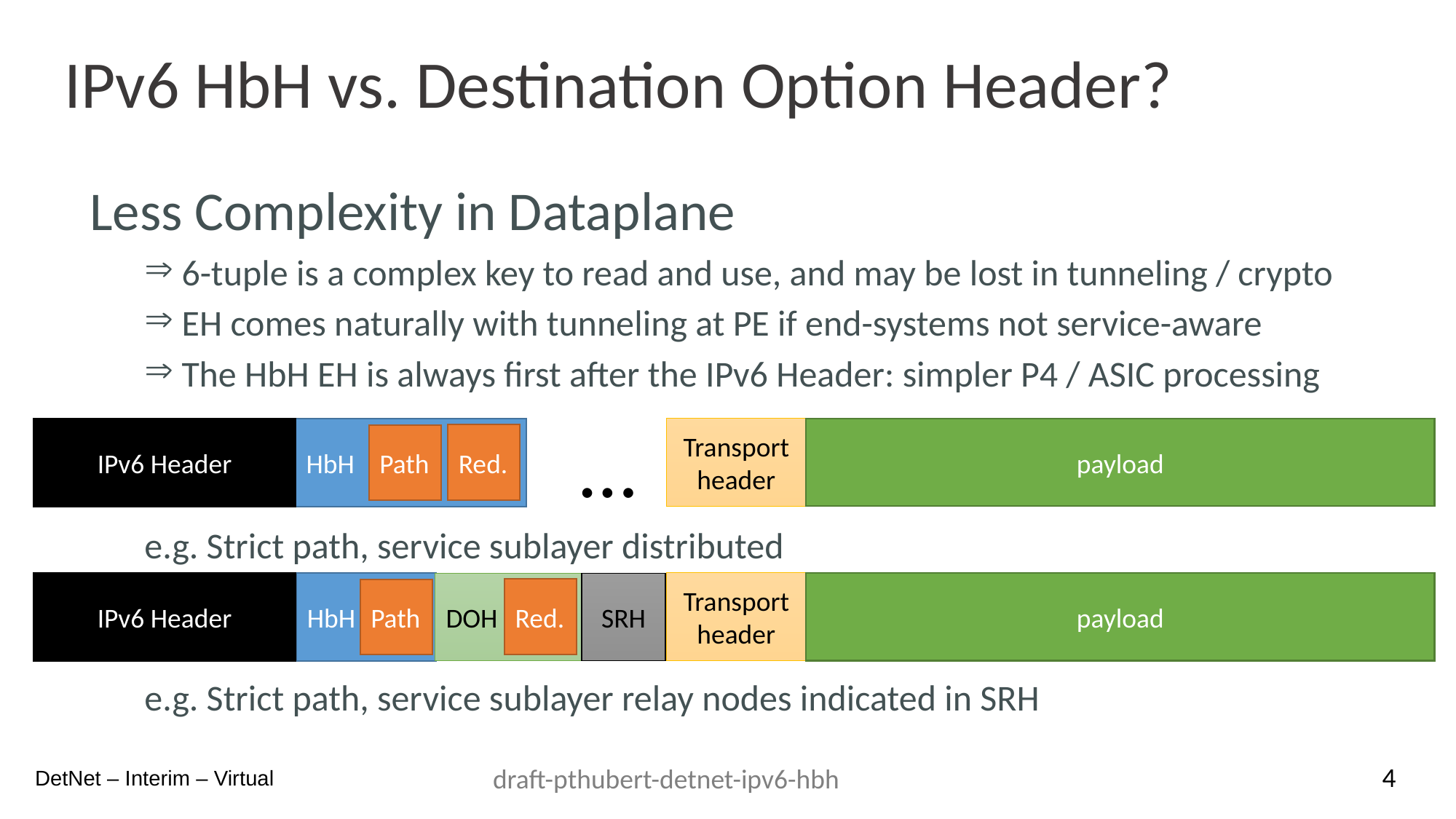

# IPv6 HbH vs. Destination Option Header?

Less Complexity in Dataplane
 6-tuple is a complex key to read and use, and may be lost in tunneling / crypto
 EH comes naturally with tunneling at PE if end-systems not service-aware
 The HbH EH is always first after the IPv6 Header: simpler P4 / ASIC processing

e.g. Strict path, service sublayer distributed

e.g. Strict path, service sublayer relay nodes indicated in SRH

…
payload
Transport
header
IPv6 Header
HbH
Red.
Path
payload
Transport
header
IPv6 Header
HbH
DOH
SRH
Red.
Path
4
draft-pthubert-detnet-ipv6-hbh